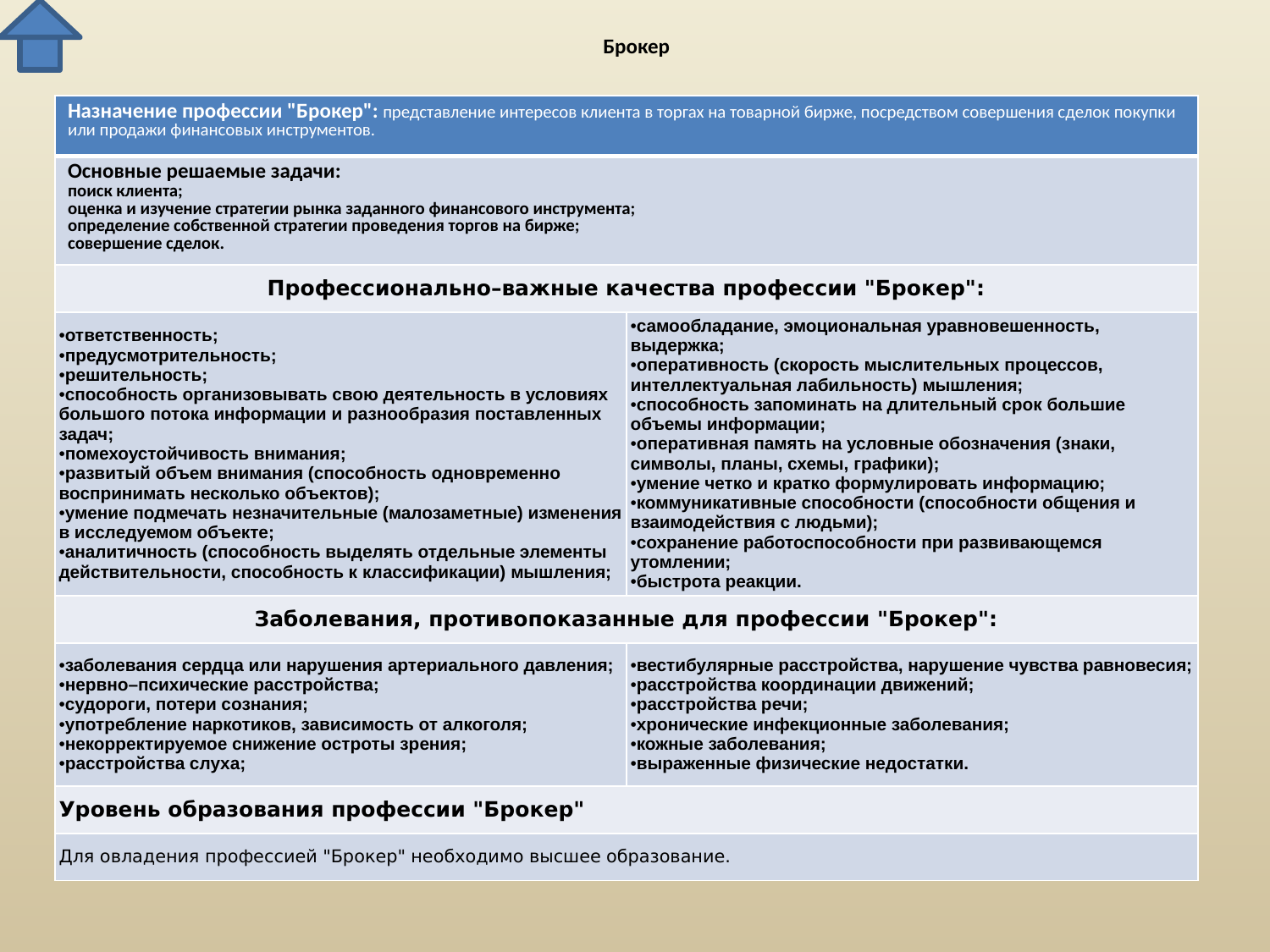

# Брокер
| Назначение профессии "Брокер": представление интересов клиента в торгах на товарной бирже, посредством совершения сделок покупки или продажи финансовых инструментов. |  |
| --- | --- |
| Основные решаемые задачи: поиск клиента; оценка и изучение стратегии рынка заданного финансового инструмента; определение собственной стратегии проведения торгов на бирже; совершение сделок. |  |
| Профессионально–важные качества профессии "Брокер": |  |
| ответственность; предусмотрительность; решительность; способность организовывать свою деятельность в условиях большого потока информации и разнообразия поставленных задач; помехоустойчивость внимания; развитый объем внимания (способность одновременно воспринимать несколько объектов); умение подмечать незначительные (малозаметные) изменения в исследуемом объекте; аналитичность (способность выделять отдельные элементы действительности, способность к классификации) мышления; | самообладание, эмоциональная уравновешенность, выдержка; оперативность (скорость мыслительных процессов, интеллектуальная лабильность) мышления; способность запоминать на длительный срок большие объемы информации; оперативная память на условные обозначения (знаки, символы, планы, схемы, графики); умение четко и кратко формулировать информацию; коммуникативные способности (способности общения и взаимодействия с людьми); сохранение работоспособности при развивающемся утомлении; быстрота реакции. |
| Заболевания, противопоказанные для профессии "Брокер": |  |
| заболевания сердца или нарушения артериального давления; нервно–психические расстройства; судороги, потери сознания; употребление наркотиков, зависимость от алкоголя; некорректируемое снижение остроты зрения; расстройства слуха; | вестибулярные расстройства, нарушение чувства равновесия; расстройства координации движений; расстройства речи; хронические инфекционные заболевания; кожные заболевания; выраженные физические недостатки. |
| Уровень образования профессии "Брокер" |  |
| Для овладения профессией "Брокер" необходимо высшее образование. |  |